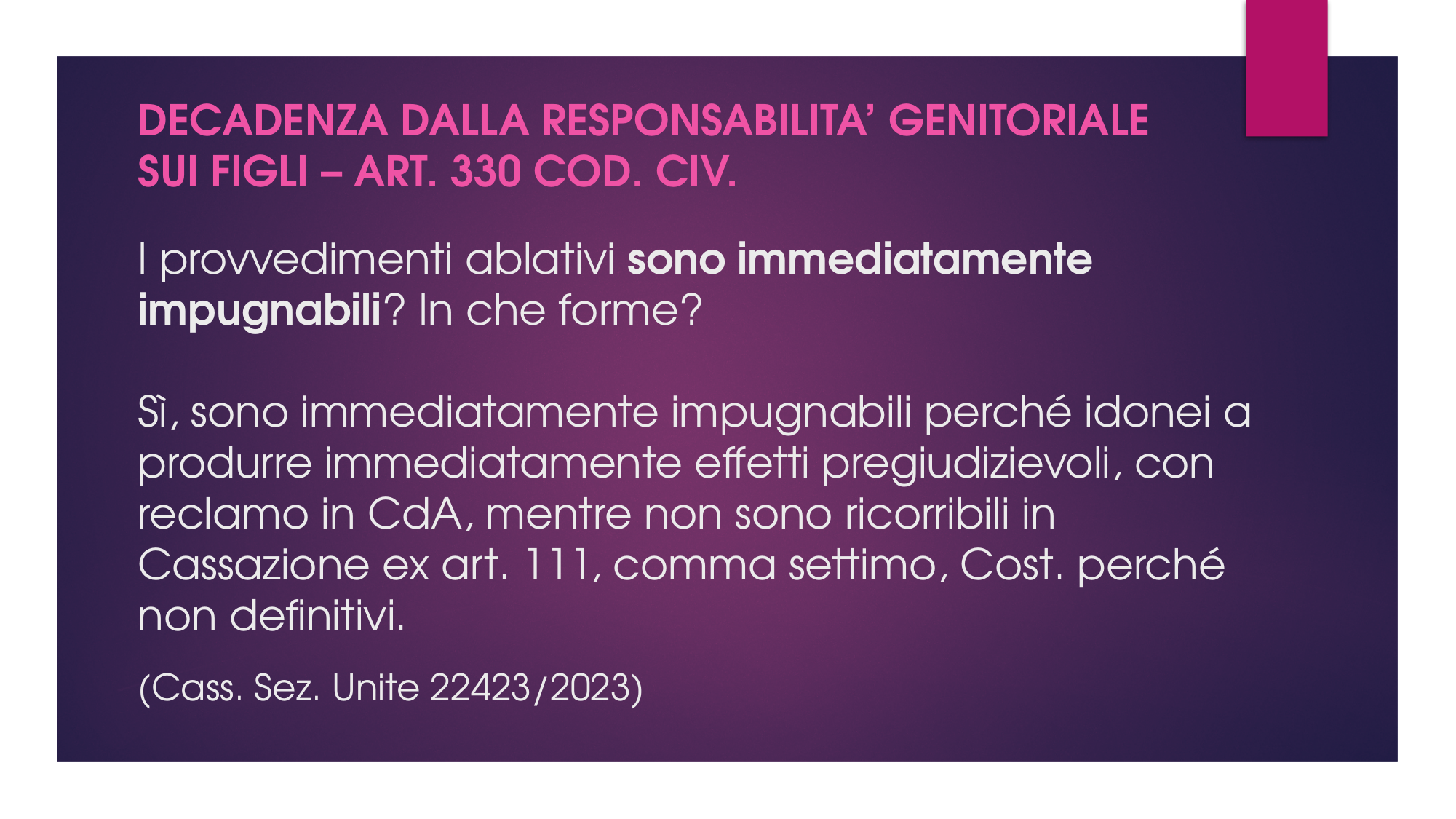

decadenza dalla responsabilita’ genitoriale sui figli – art. 330 cod. civ.
# I provvedimenti ablativi sono immediatamente impugnabili? In che forme? Sì, sono immediatamente impugnabili perché idonei a produrre immediatamente effetti pregiudizievoli, con reclamo in CdA, mentre non sono ricorribili in Cassazione ex art. 111, comma settimo, Cost. perché non definitivi. (Cass. Sez. Unite 22423/2023)